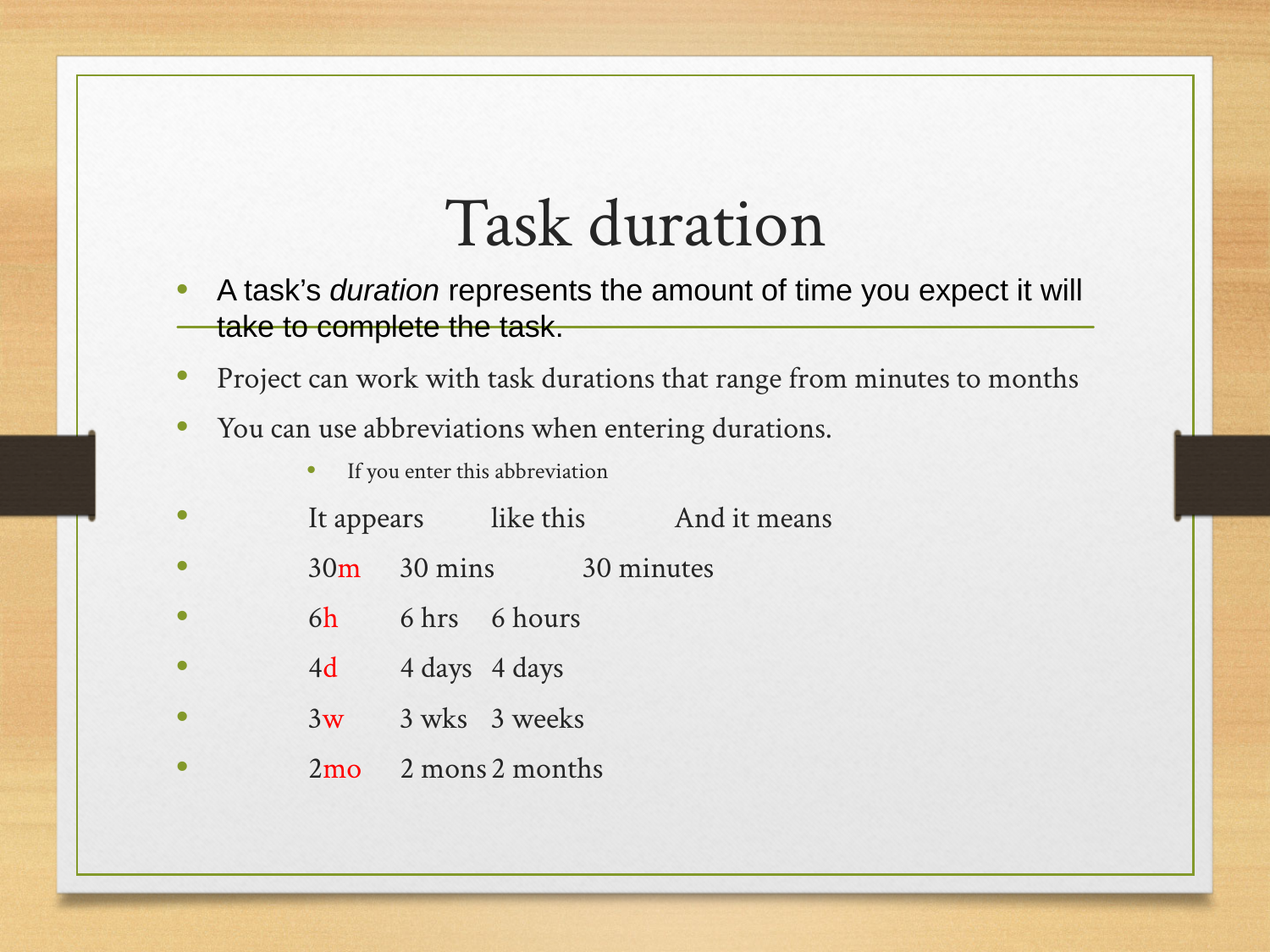

# Task duration
A task’s duration represents the amount of time you expect it will take to complete the task.
Project can work with task durations that range from minutes to months
You can use abbreviations when entering durations.
If you enter this abbreviation
		It appears 		like this		And it means
		30m 			30 mins		30 minutes
		6h			6 hrs			6 hours
		4d			4 days		4 days
		3w			3 wks		3 weeks
		2mo			2 mons		2 months